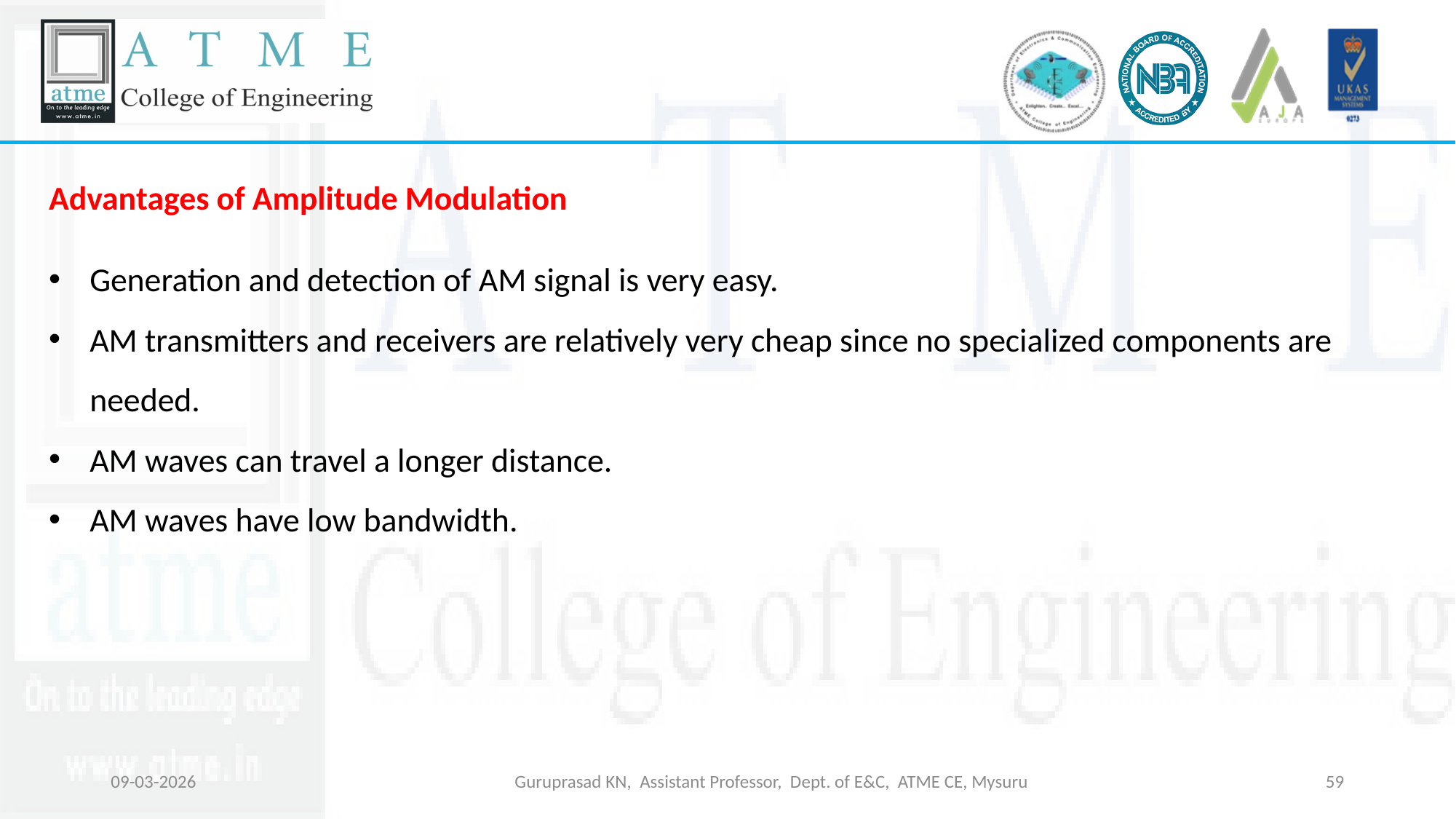

Advantages of Amplitude Modulation

Generation and detection of AM signal is very easy.
AM transmitters and receivers are relatively very cheap since no specialized components are needed.
AM waves can travel a longer distance.
AM waves have low bandwidth.
09-03-2026
Guruprasad KN,  Assistant Professor,  Dept. of E&C,  ATME CE, Mysuru
59